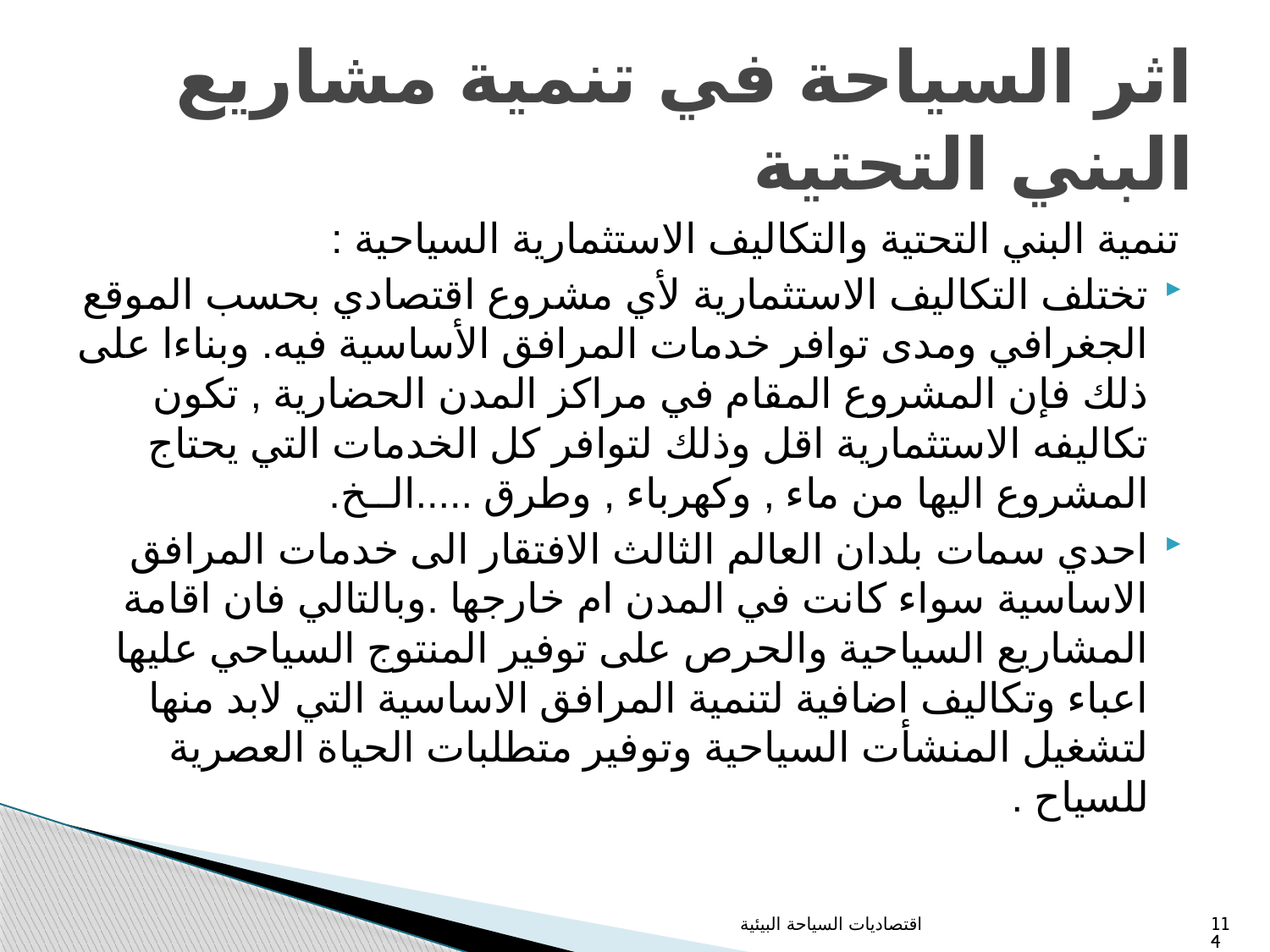

# اثر السياحة في تنمية مشاريع البني التحتية
تنمية البني التحتية والتكاليف الاستثمارية السياحية :
تختلف التكاليف الاستثمارية لأي مشروع اقتصادي بحسب الموقع الجغرافي ومدى توافر خدمات المرافق الأساسية فيه. وبناءا على ذلك فإن المشروع المقام في مراكز المدن الحضارية , تكون تكاليفه الاستثمارية اقل وذلك لتوافر كل الخدمات التي يحتاج المشروع اليها من ماء , وكهرباء , وطرق .....الــخ.
احدي سمات بلدان العالم الثالث الافتقار الى خدمات المرافق الاساسية سواء كانت في المدن ام خارجها .وبالتالي فان اقامة المشاريع السياحية والحرص على توفير المنتوج السياحي عليها اعباء وتكاليف اضافية لتنمية المرافق الاساسية التي لابد منها لتشغيل المنشأت السياحية وتوفير متطلبات الحياة العصرية للسياح .
اقتصاديات السياحة البيئية
114